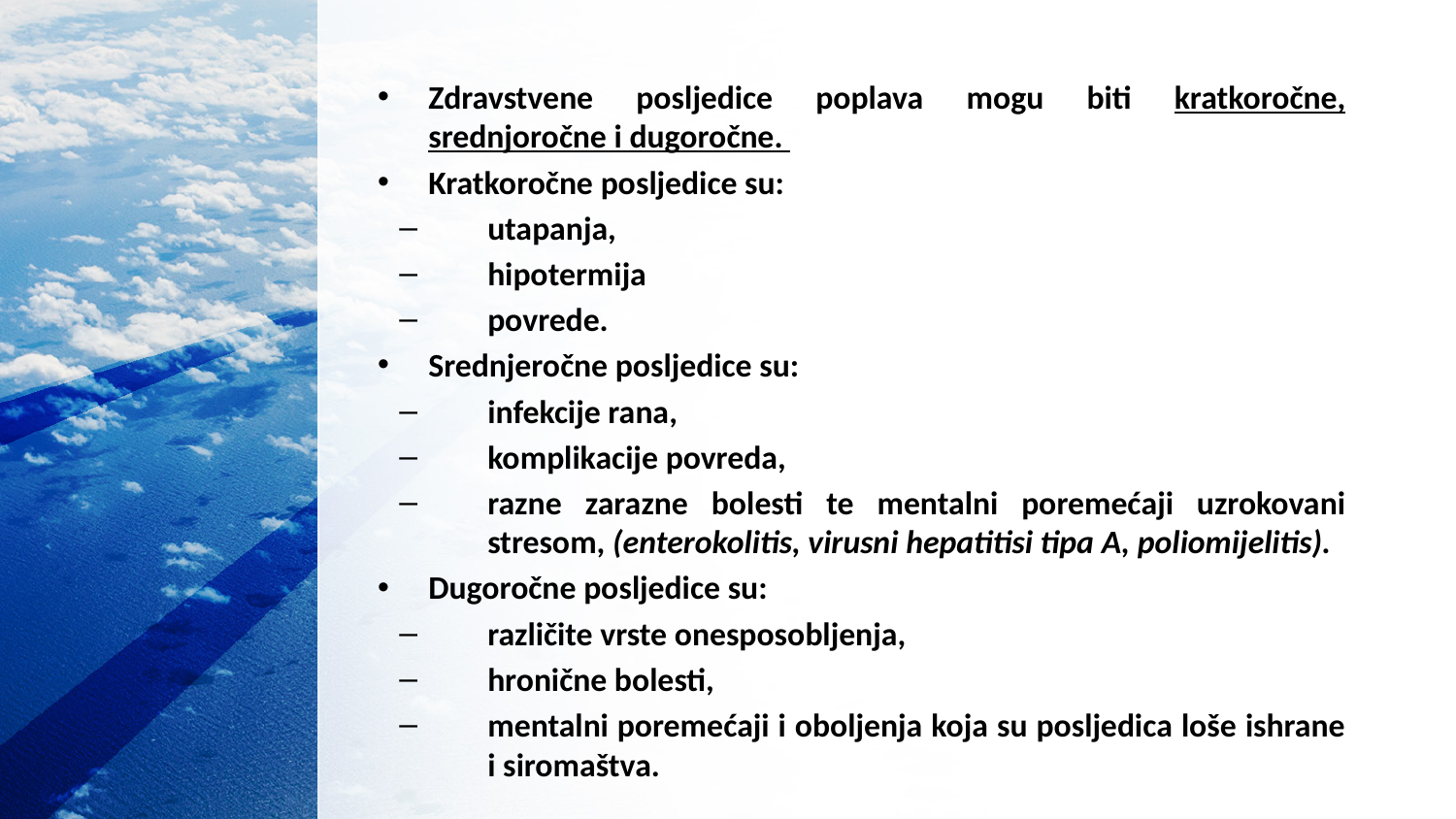

Zdravstvene posljedice poplava mogu biti kratkoročne, srednjoročne i dugoročne.
Kratkoročne posljedice su:
utapanja,
hipotermija
povrede.
Srednjeročne posljedice su:
infekcije rana,
komplikacije povreda,
razne zarazne bolesti te mentalni poremećaji uzrokovani stresom, (enterokolitis, virusni hepatitisi tipa A, poliomijelitis).
Dugoročne posljedice su:
različite vrste onesposobljenja,
hronične bolesti,
mentalni poremećaji i oboljenja koja su posljedica loše ishrane i siromaštva.